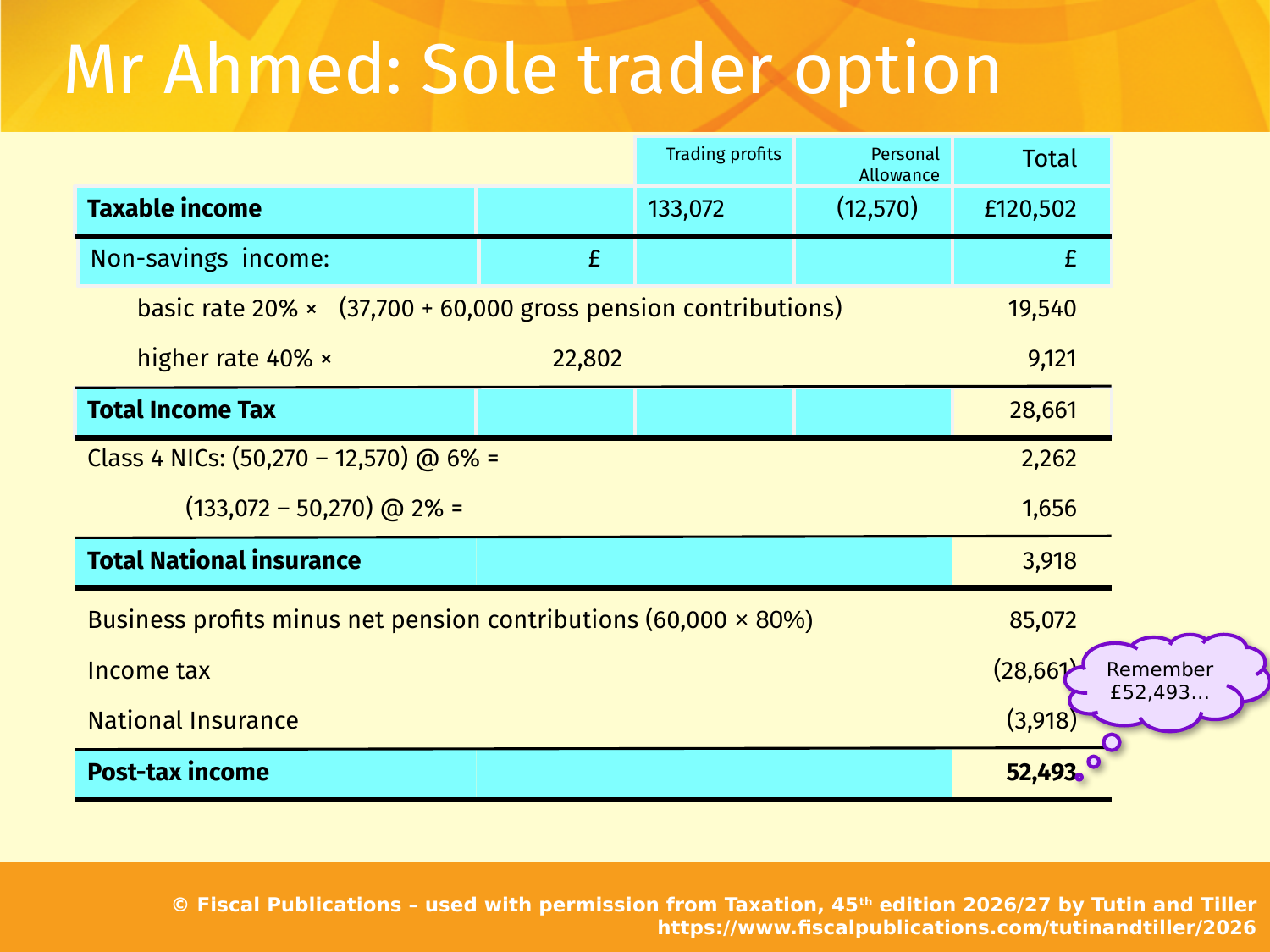

# Mr Ahmed: Sole trader option
Trading profits
133,072
Personal Allowance
	(12,570)
	Total
	£120,502
Taxable income

Non-savings  income:
	£

	£
	basic rate 20% ×
(37,700 + 60,000 gross pension contributions)
	19,540
	higher rate 40% ×
	22,802
	9,121
Total Income Tax

	28,661
Class 4 NICs: (50,270 – 12,570) @ 6% =
	2,262
(133,072 – 50,270) @ 2% =
	1,656
Total National insurance

	3,918
Business profits minus net pension contributions (60,000 × 80%)
	85,072
Remember £52,493…
Income tax
	(28,661)
National Insurance
	(3,918)
Post-tax income

	52,493